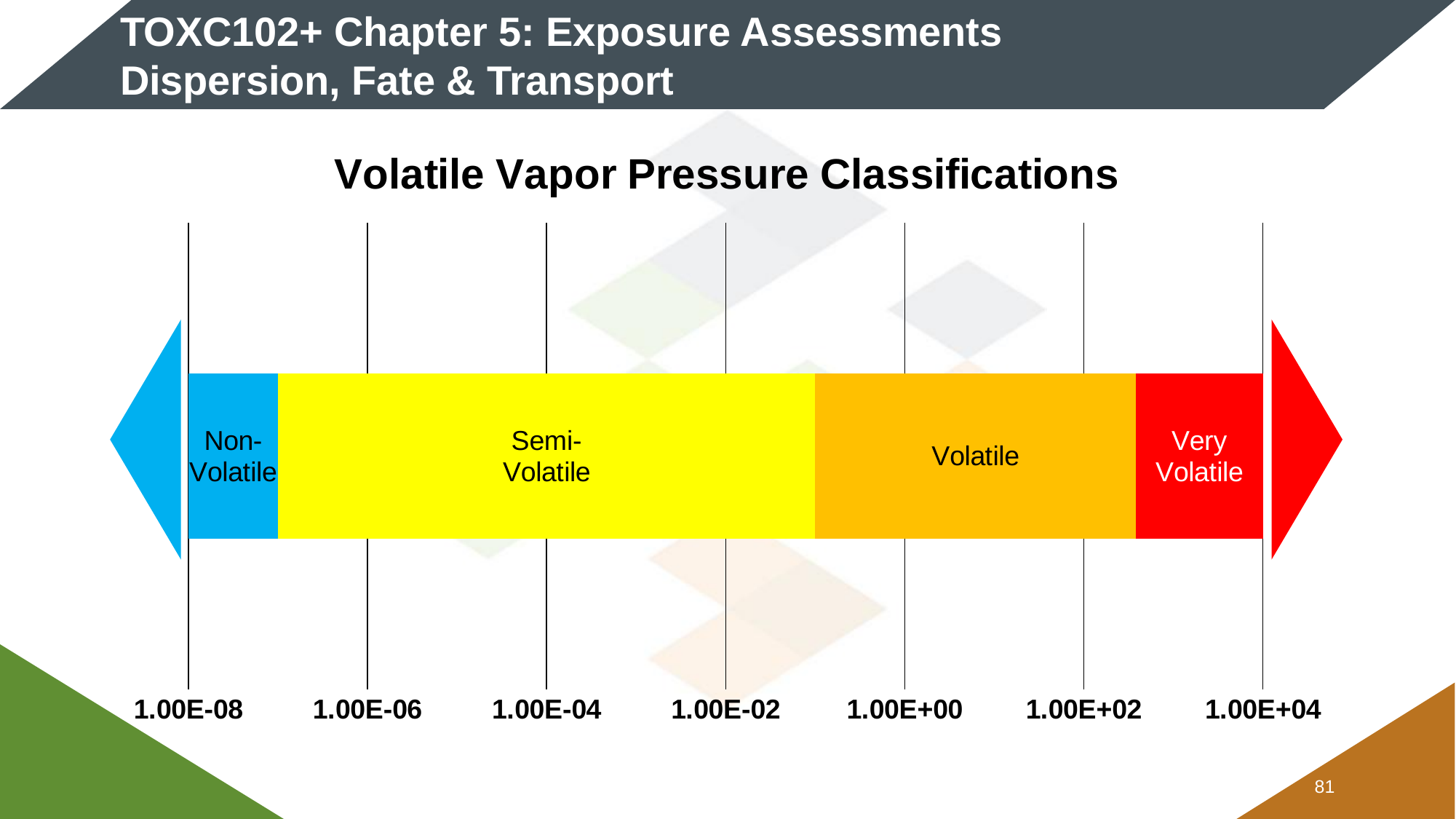

# TOXC102+ Chapter 5: Exposure Assessments Dispersion, Fate & Transport

### Chart: Volatile Vapor Pressure Classifications

| Category |  |  |  |  |
|---|---|---|---|---|

81